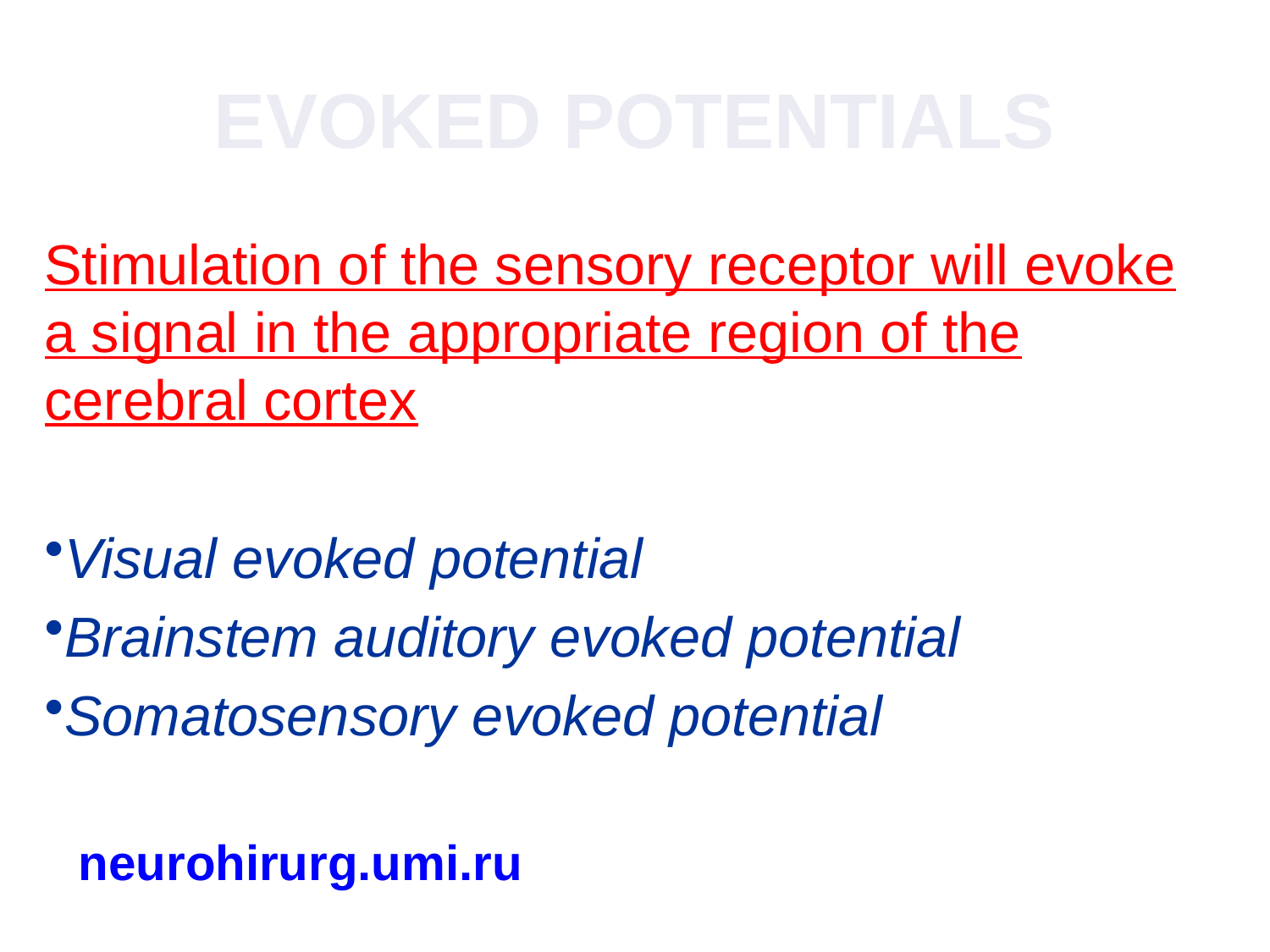

# EVOKED POTENTIALS
Stimulation of the sensory receptor will evoke a signal in the appropriate region of the cerebral cortex

Visual evoked potential
Brainstem auditory evoked potential
Somatosensory evoked potential

neurohirurg.umi.ru